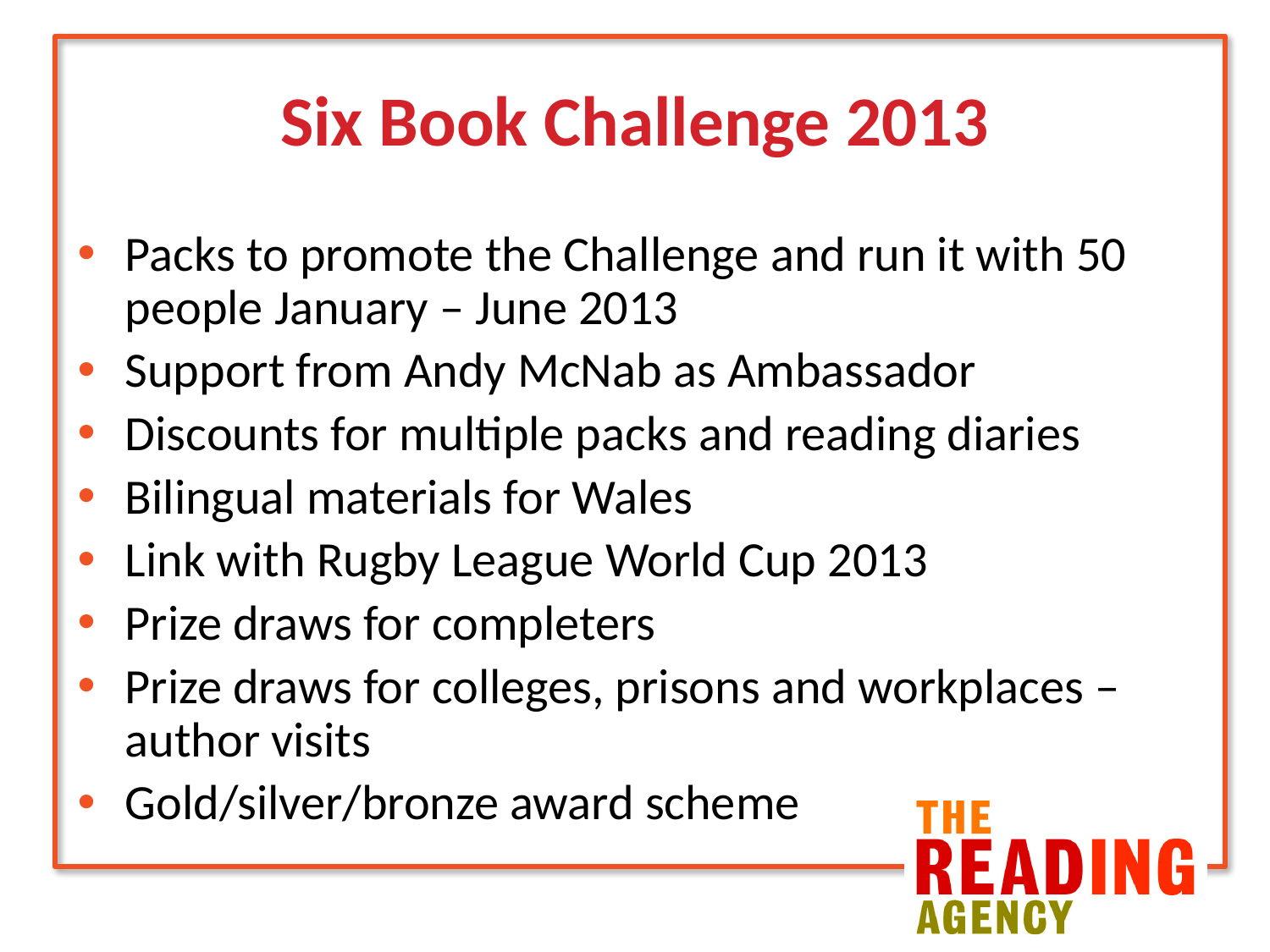

# Six Book Challenge 2013
Packs to promote the Challenge and run it with 50 people January – June 2013
Support from Andy McNab as Ambassador
Discounts for multiple packs and reading diaries
Bilingual materials for Wales
Link with Rugby League World Cup 2013
Prize draws for completers
Prize draws for colleges, prisons and workplaces – author visits
Gold/silver/bronze award scheme